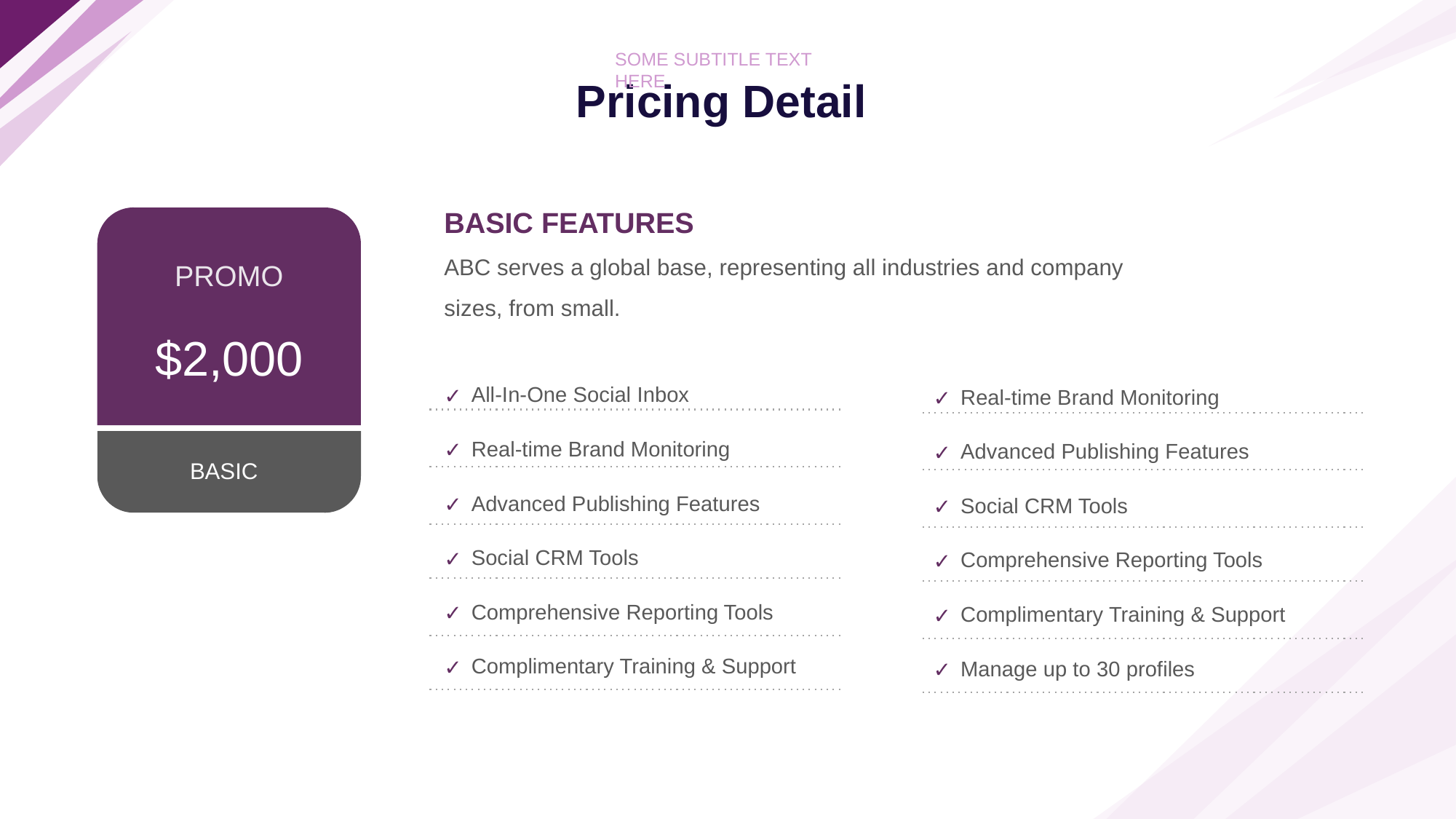

SOME SUBTITLE TEXT HERE
# Pricing Detail
BASIC FEATURES
ABC serves a global base, representing all industries and company sizes, from small.
PROMO

$2,000

BASIC
All-In-One Social Inbox
Real-time Brand Monitoring
Advanced Publishing Features
Social CRM Tools
Comprehensive Reporting Tools
Complimentary Training & Support
Real-time Brand Monitoring
Advanced Publishing Features
Social CRM Tools
Comprehensive Reporting Tools
Complimentary Training & Support
Manage up to 30 profiles